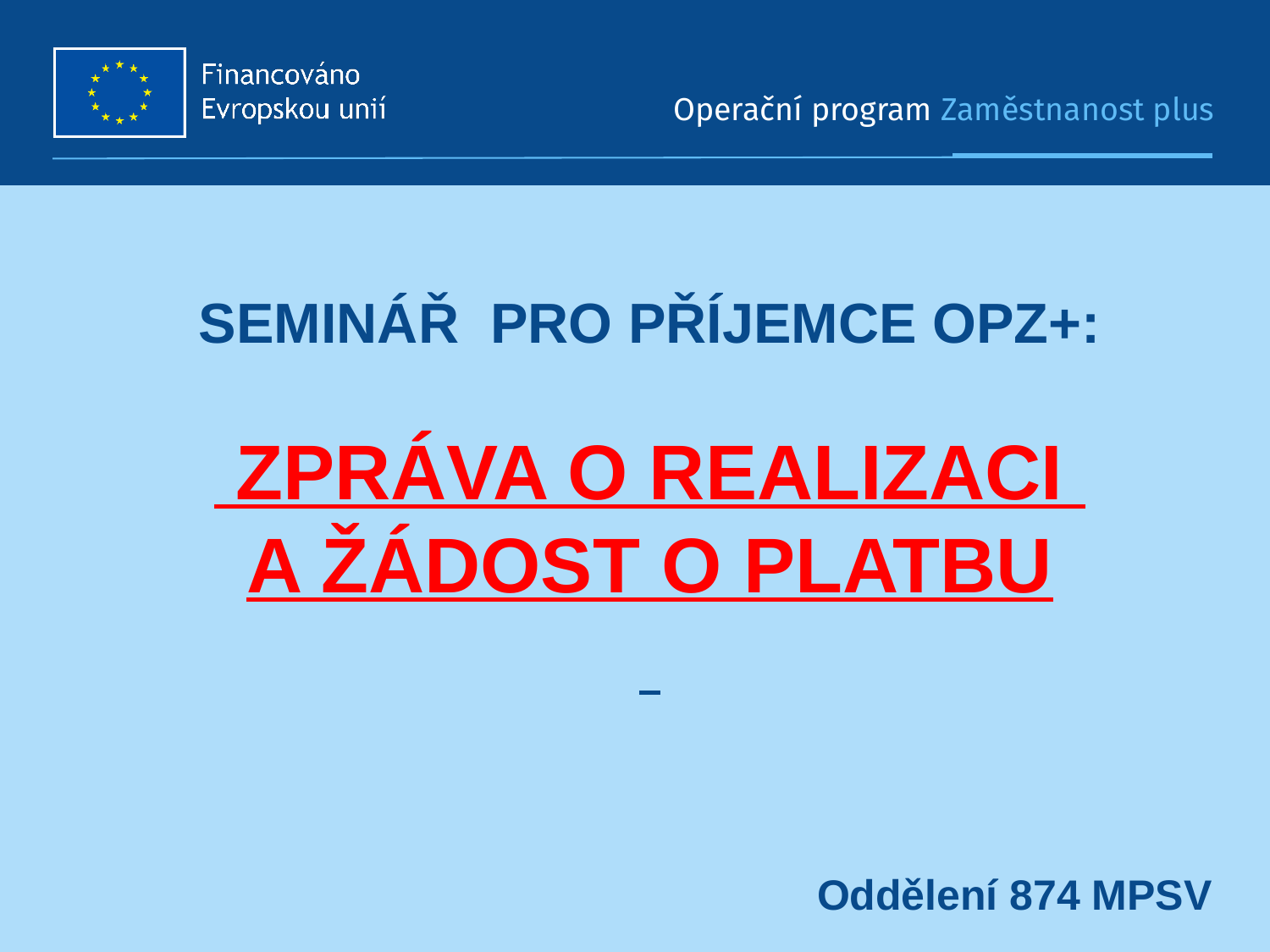

# seminář  pro příjemce OPZ+: ZPRÁVA O REALIZACI A ŽÁDOST O PLATBU
Oddělení 874 MPSV